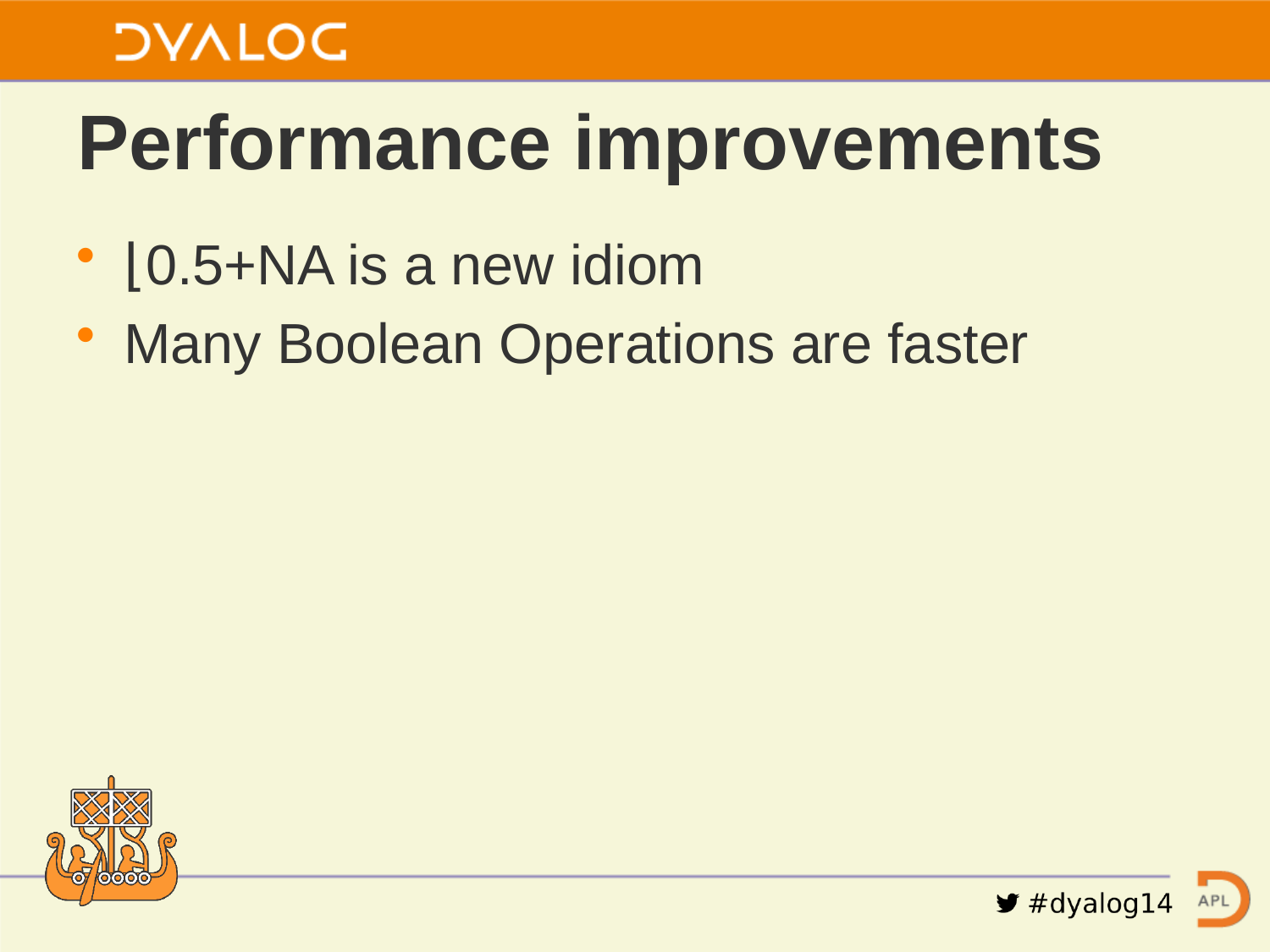

# Performance improvements
⌊0.5+NA is a new idiom
Many Boolean Operations are faster